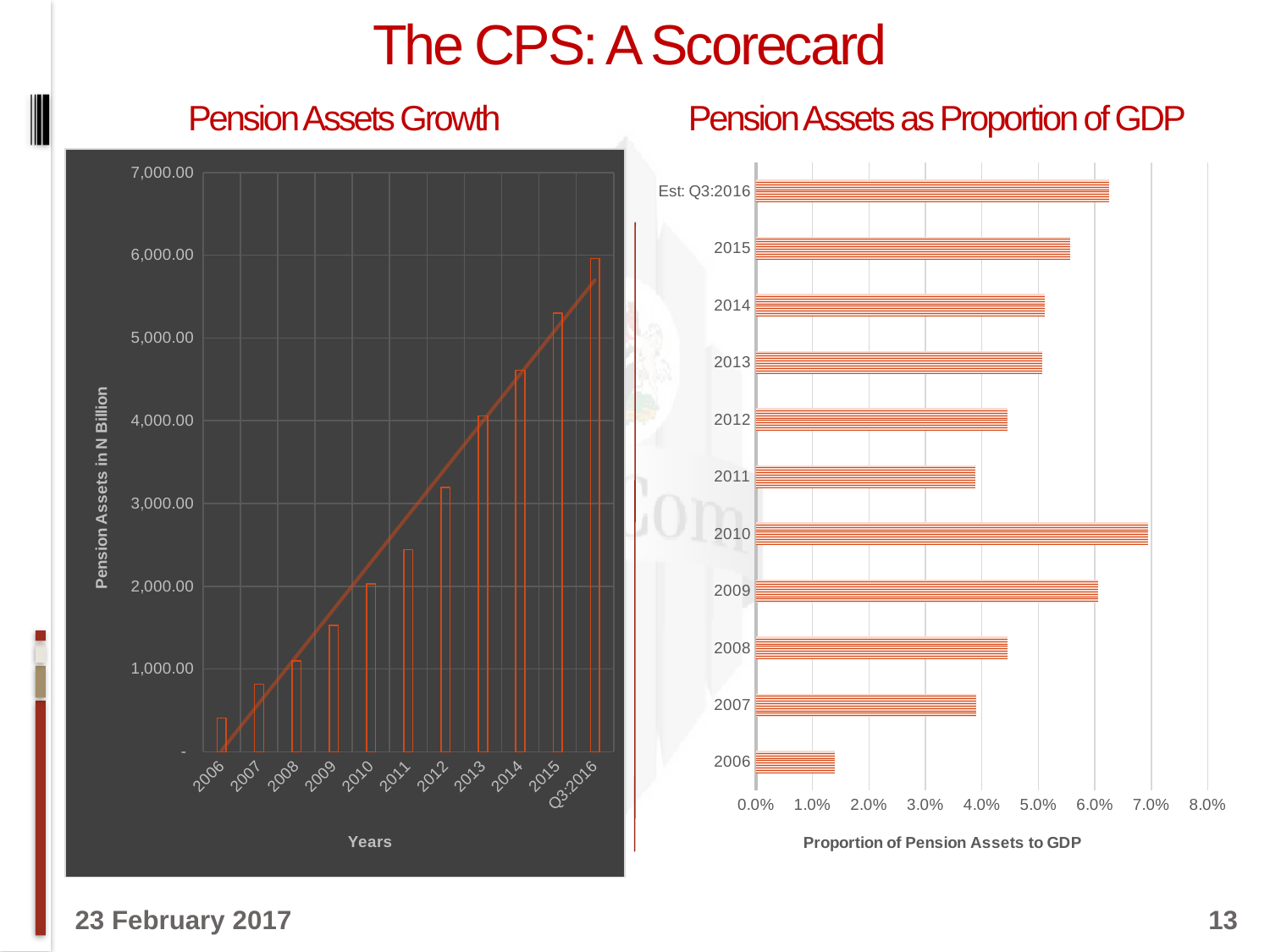

# The CPS: A Scorecard
Pension Assets Growth
Pension Assets as Proportion of GDP

### Chart

| Category |  |
|---|---|
| 2006 | 405.95110999999997 |
| 2007 | 815.1842399999999 |
| 2008 | 1098.98544 |
| 2009 | 1529.6306500000003 |
| 2010 | 2029.76223 |
| 2011 | 2442.8291 |
| 2012 | 3195.47 |
| 2013 | 4057.44 |
| 2014 | 4611.62 |
| 2015 | 5302.759999999999 |
| Q3:2016 | 5961.561156490484 |

### Chart

| Category |  |
|---|---|
| 2006 | 0.014 |
| 2007 | 0.03892783097606322 |
| 2008 | 0.04455603327603304 |
| 2009 | 0.060612182978140444 |
| 2010 | 0.0695 |
| 2011 | 0.038787133997786195 |
| 2012 | 0.04455856449338712 |
| 2013 | 0.05065938495125239 |
| 2014 | 0.051162350481401414 |
| 2015 | 0.055714290344420166 |
| Est: Q3:2016 | 0.0626 |
23 February 2017
13